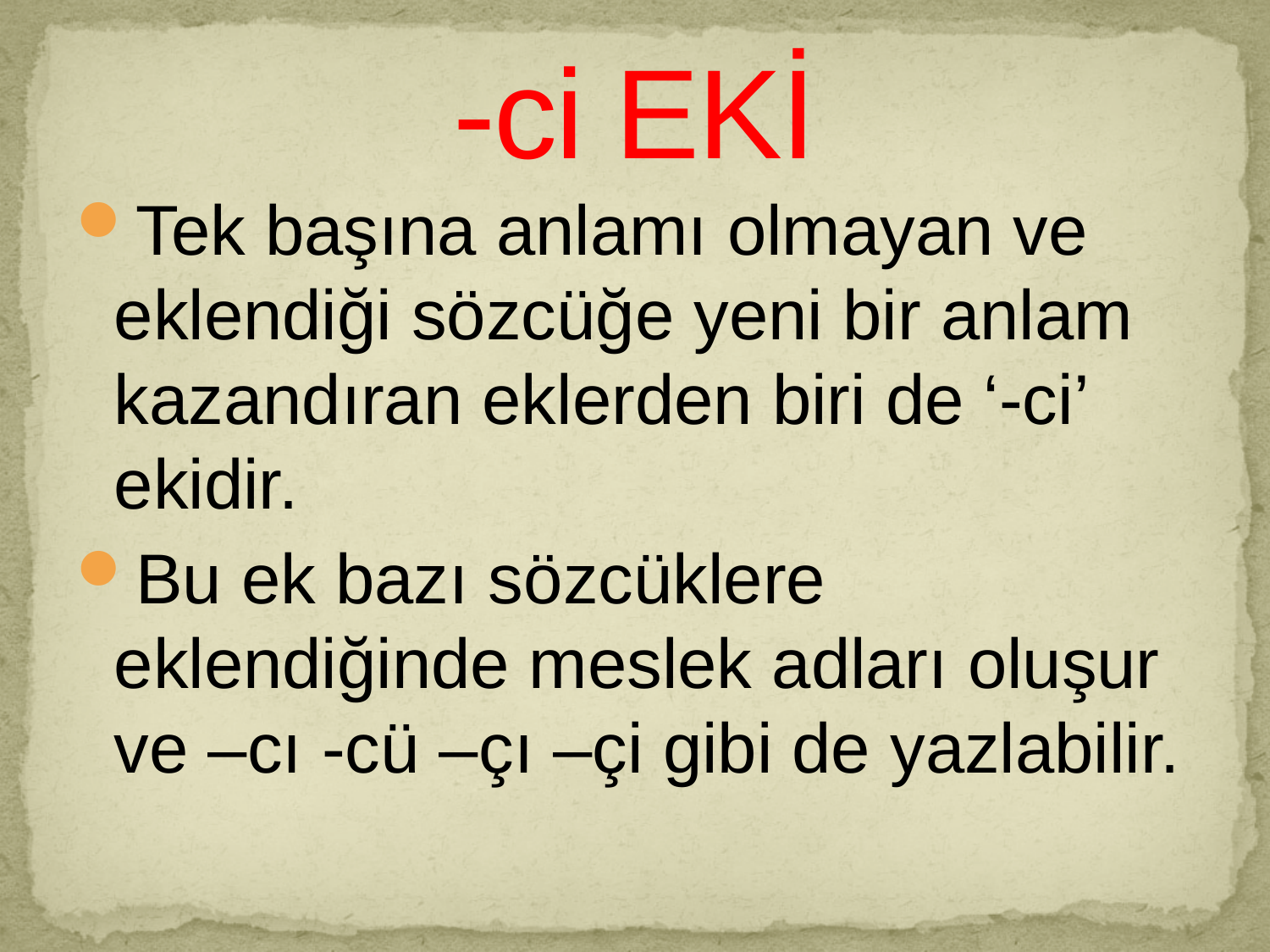

# -ci EKİ
Tek başına anlamı olmayan ve eklendiği sözcüğe yeni bir anlam kazandıran eklerden biri de ‘-ci’ ekidir.
Bu ek bazı sözcüklere eklendiğinde meslek adları oluşur ve –cı -cü –çı –çi gibi de yazlabilir.